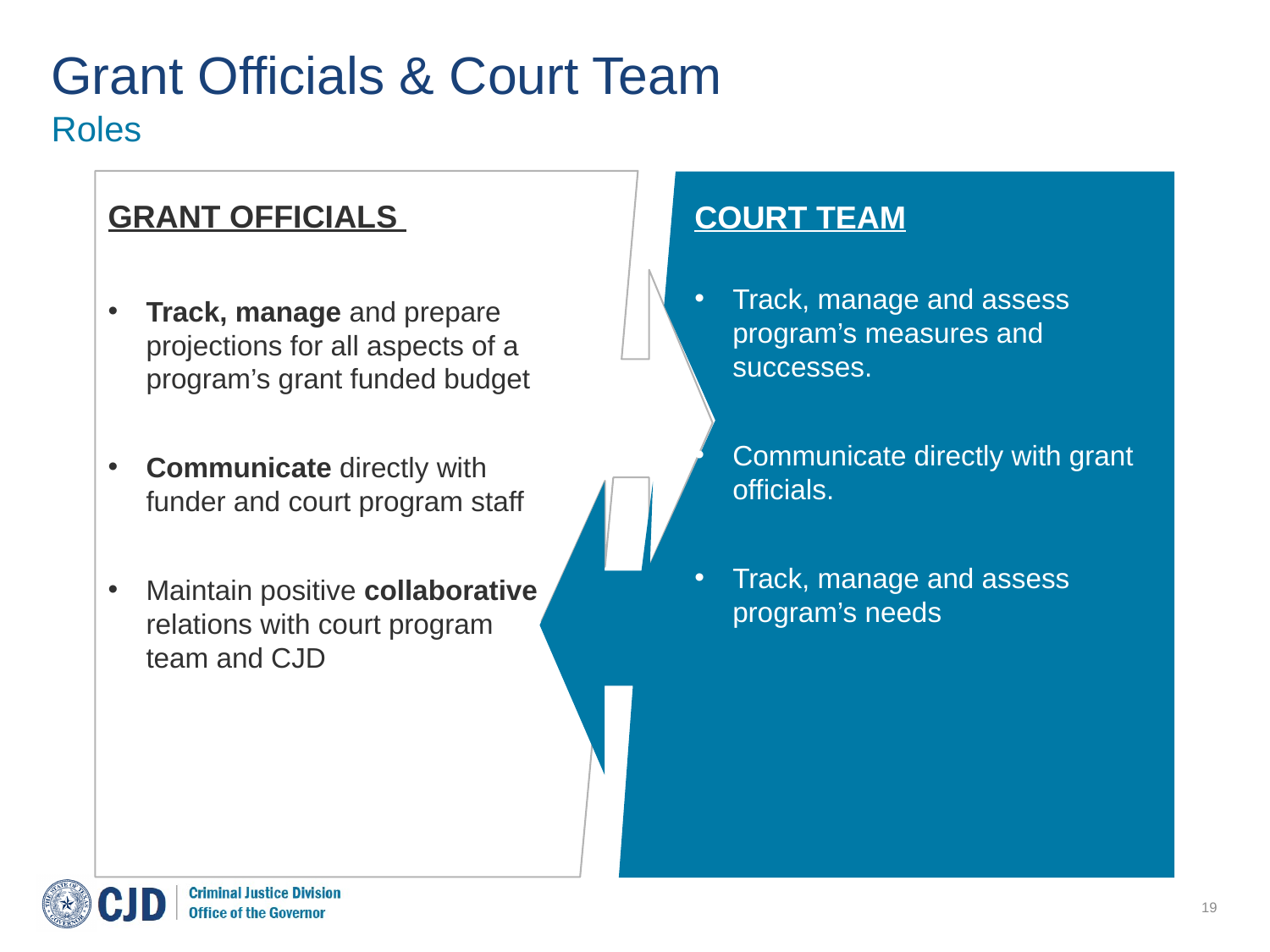

# Grant Officials & Court Team
Roles
GRANT OFFICIALS

Track, manage and prepare projections for all aspects of a program’s grant funded budget

Communicate directly with funder and court program staff

Maintain positive collaborative relations with court program team and CJD

COURT TEAM

Track, manage and assess program’s measures and successes.

Communicate directly with grant officials.

Track, manage and assess program’s needs

19